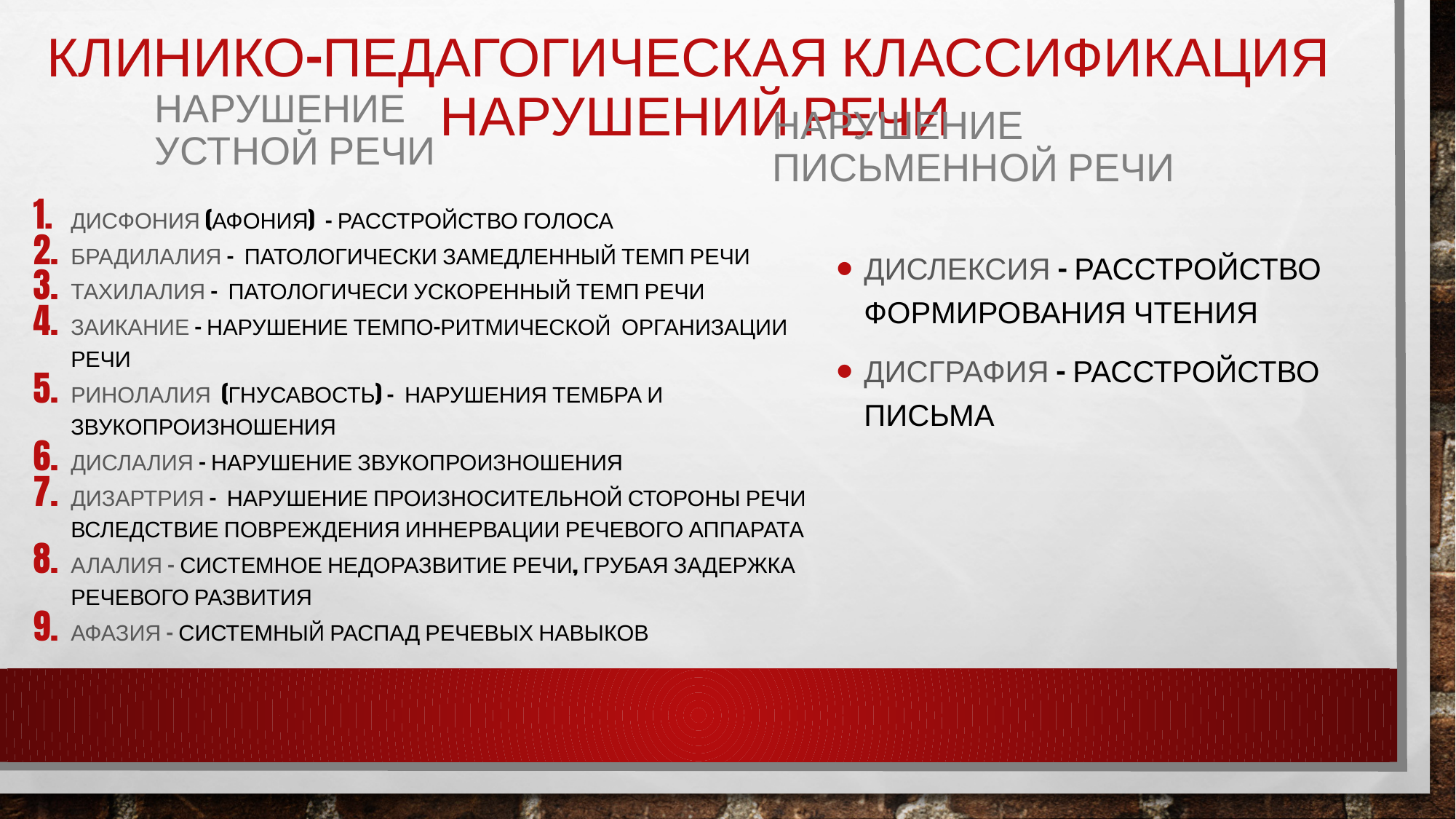

# КЛИНИКО-ПЕДАГОГИЧЕСКАЯ КЛАССИФИКАЦИЯ  НАРУШЕНИЙ РЕЧИ

НАРУШЕНИЕ УСТНОЙ РЕЧИ

Нарушение письменной речи
Дисфония (афония)  - расстройство голоса
Брадилалия -  патологически замедленный темп речи
Тахилалия -  патологичеси ускоренный темп речи
Заикание – нарушение темпо-ритмической  организации речи
Ринолалия  (гнусавость) -  нарушения тембра и звукопроизношения
Дислалия – нарушение звукопроизношения
Дизартрия -  нарушение произносительной стороны речи вследствие повреждения иннервации речевого аппарата
Алалия – системное недоразвитие речи, грубая задержка речевого развития
Афазия - системный распад речевых навыков

Дислексия – расстройство  формирования чтения
Дисграфия – расстройство письма